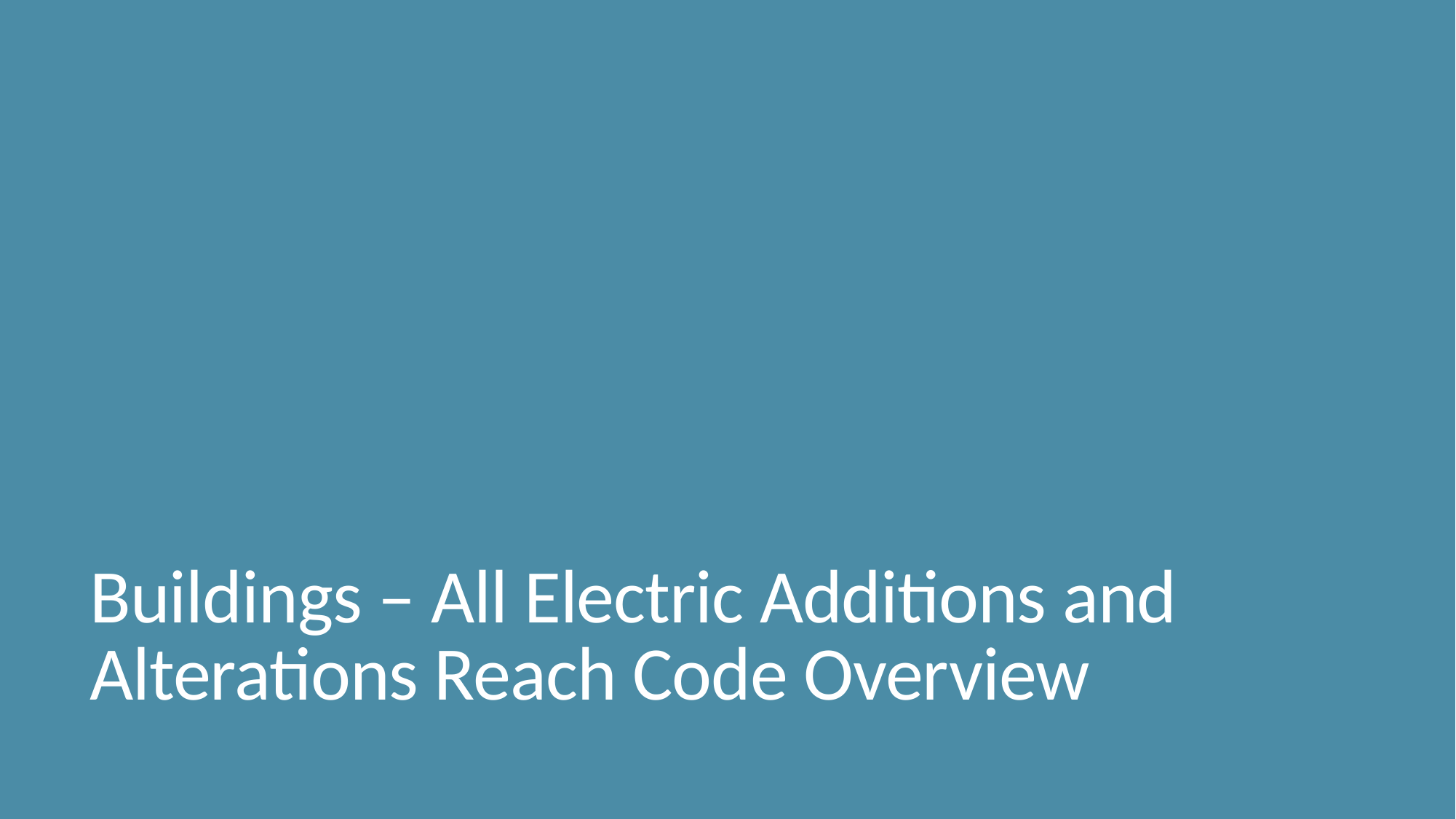

# Buildings – All Electric Additions and Alterations Reach Code Overview